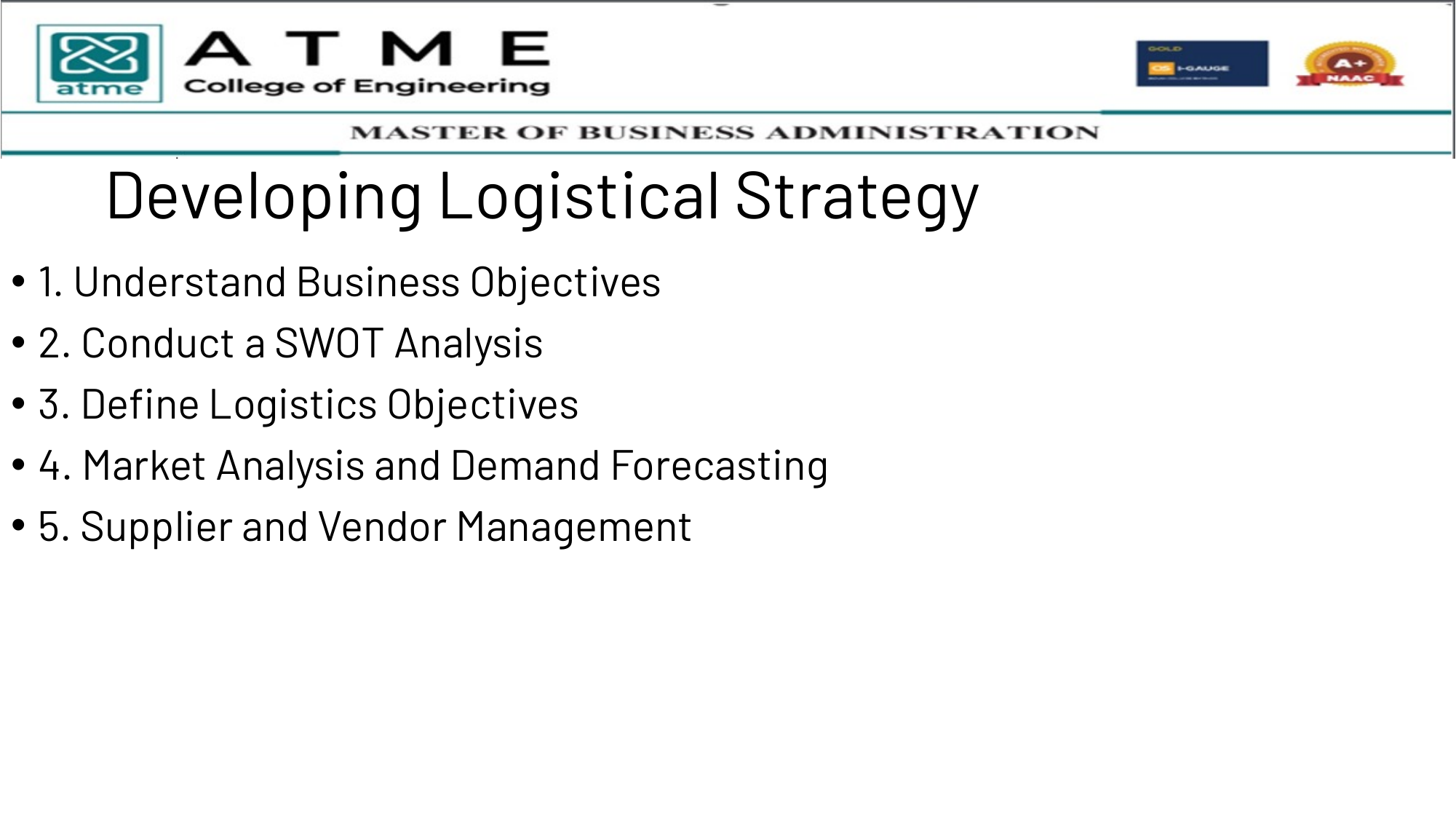

# Developing Logistical Strategy
1. Understand Business Objectives
2. Conduct a SWOT Analysis
3. Define Logistics Objectives
4. Market Analysis and Demand Forecasting
5. Supplier and Vendor Management